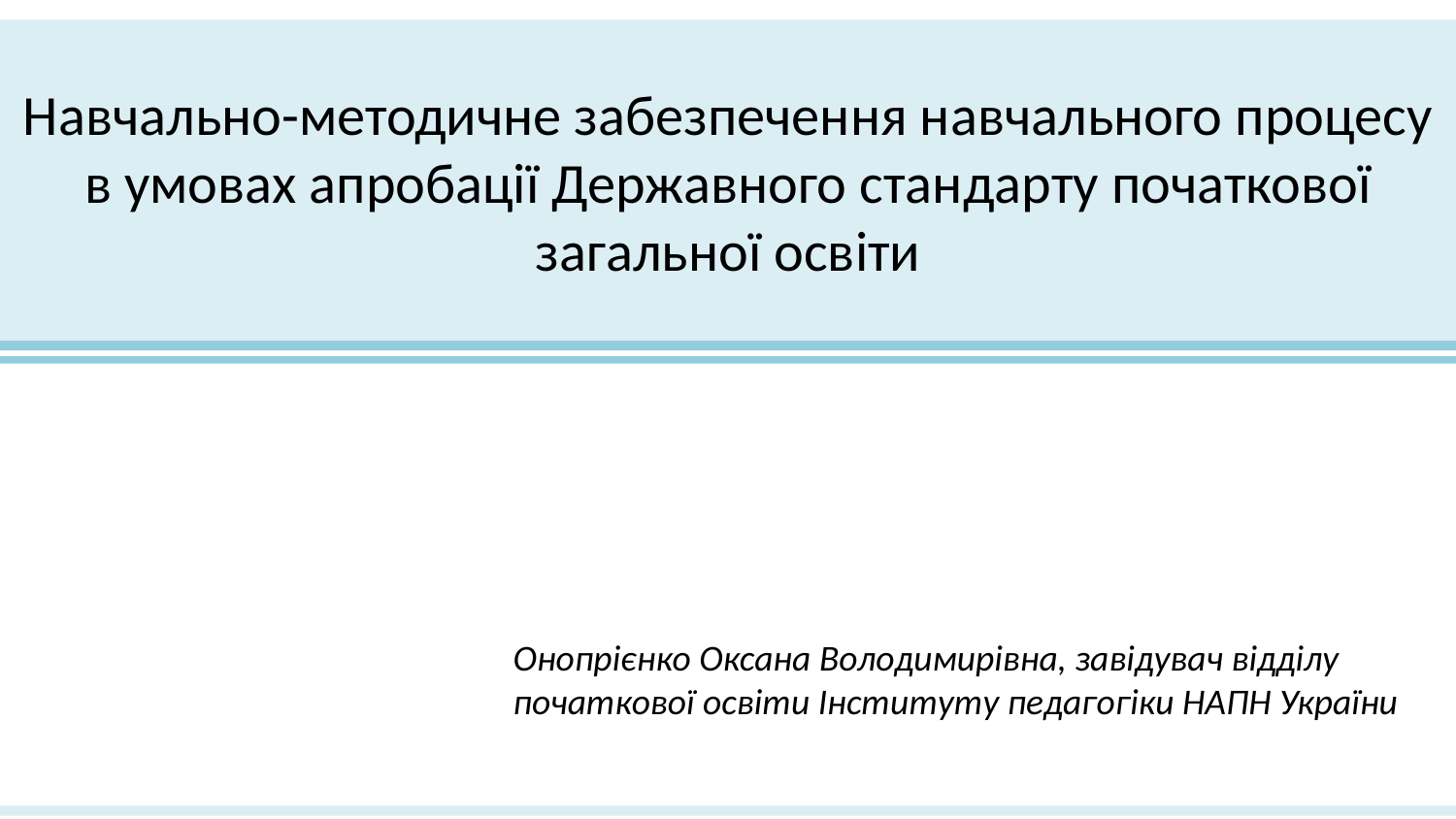

Навчально-методичне забезпечення навчального процесу в умовах апробації Державного стандарту початкової загальної освіти

Онопрієнко Оксана Володимирівна, завідувач відділу початкової освіти Інституту педагогіки НАПН України